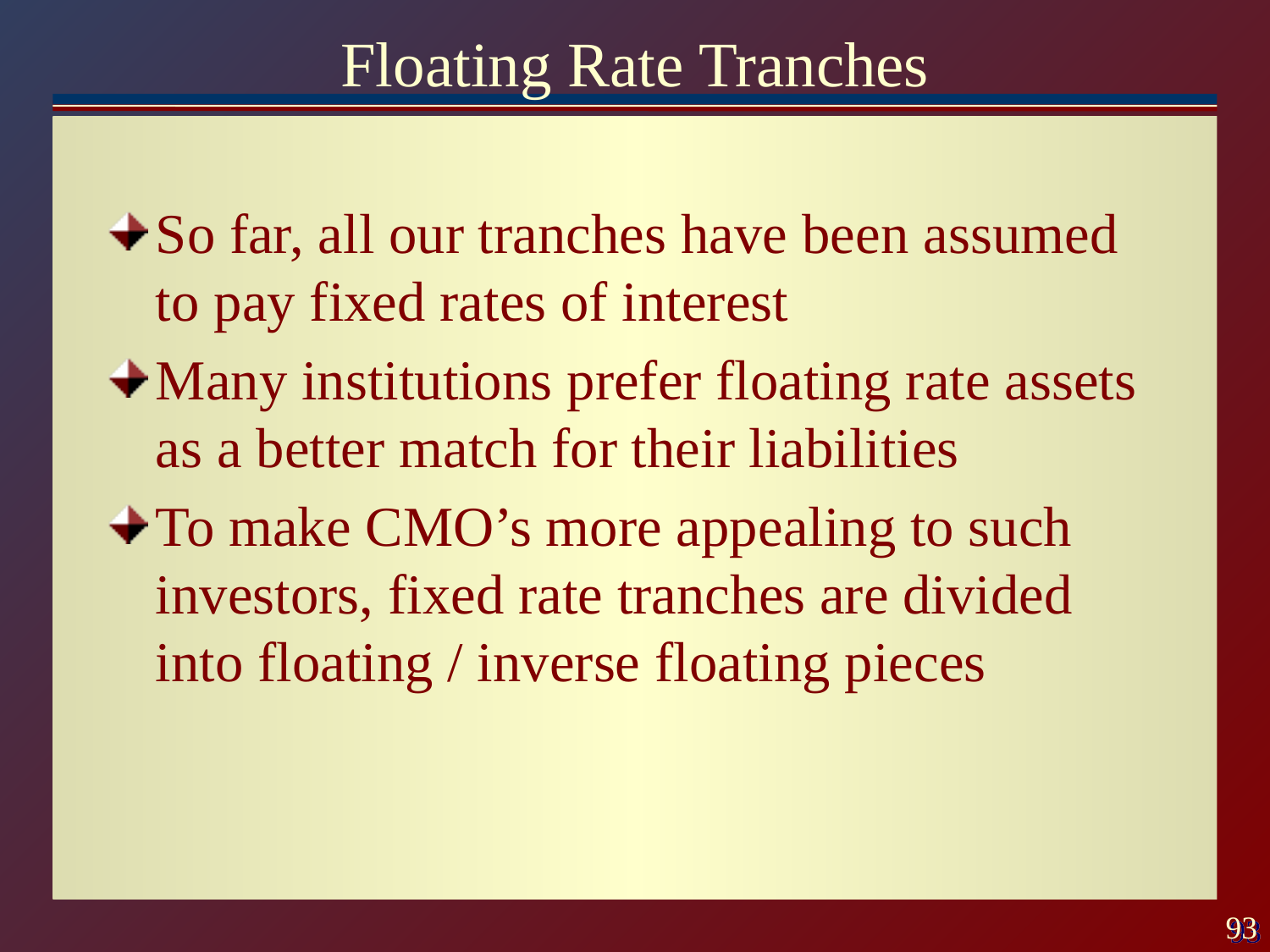

# Floating Rate Tranches
So far, all our tranches have been assumed to pay fixed rates of interest
Many institutions prefer floating rate assets as a better match for their liabilities
To make CMO’s more appealing to such investors, fixed rate tranches are divided into floating / inverse floating pieces